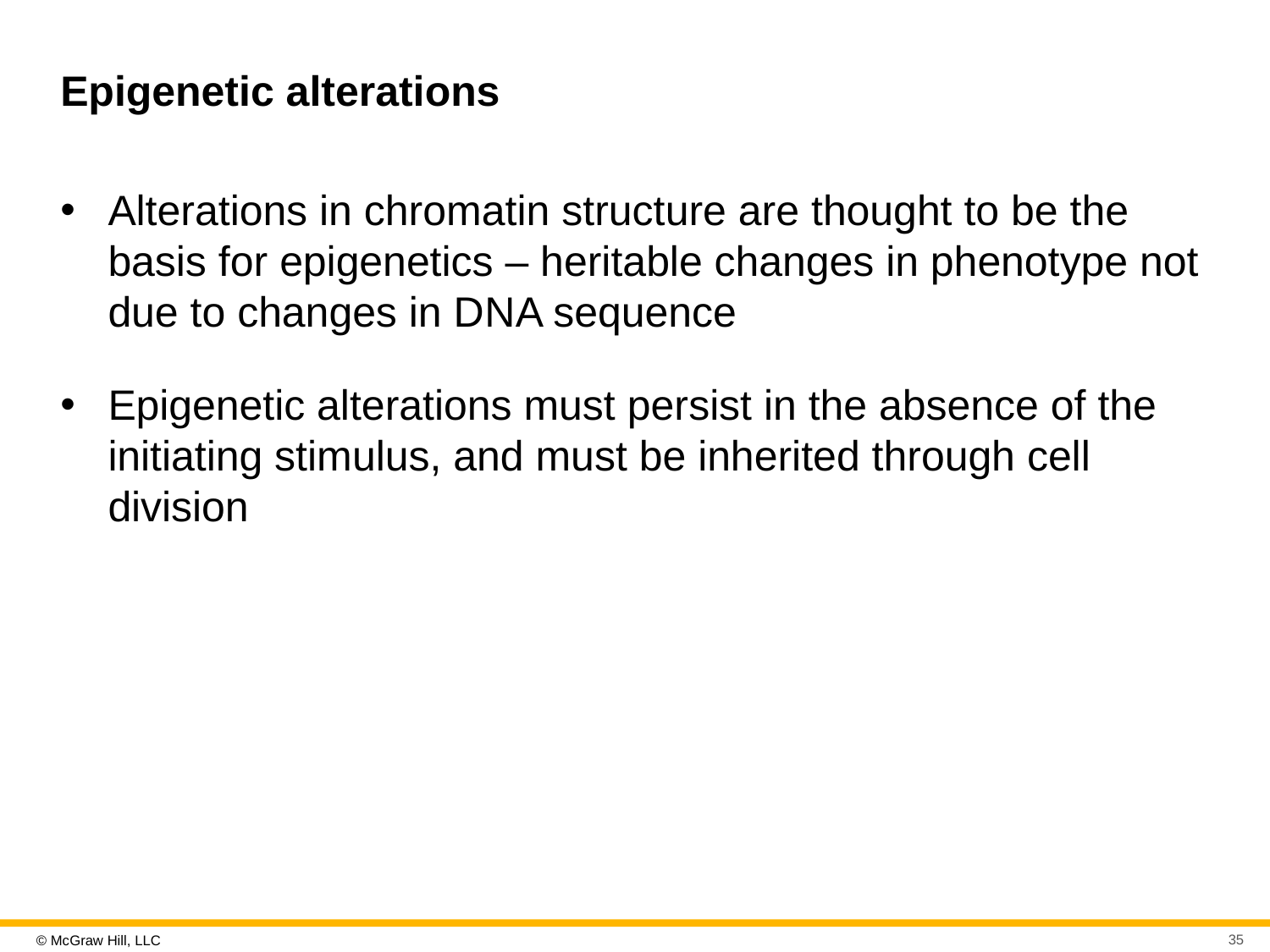

# Epigenetic alterations
Alterations in chromatin structure are thought to be the basis for epigenetics – heritable changes in phenotype not due to changes in D N A sequence
Epigenetic alterations must persist in the absence of the initiating stimulus, and must be inherited through cell division
35